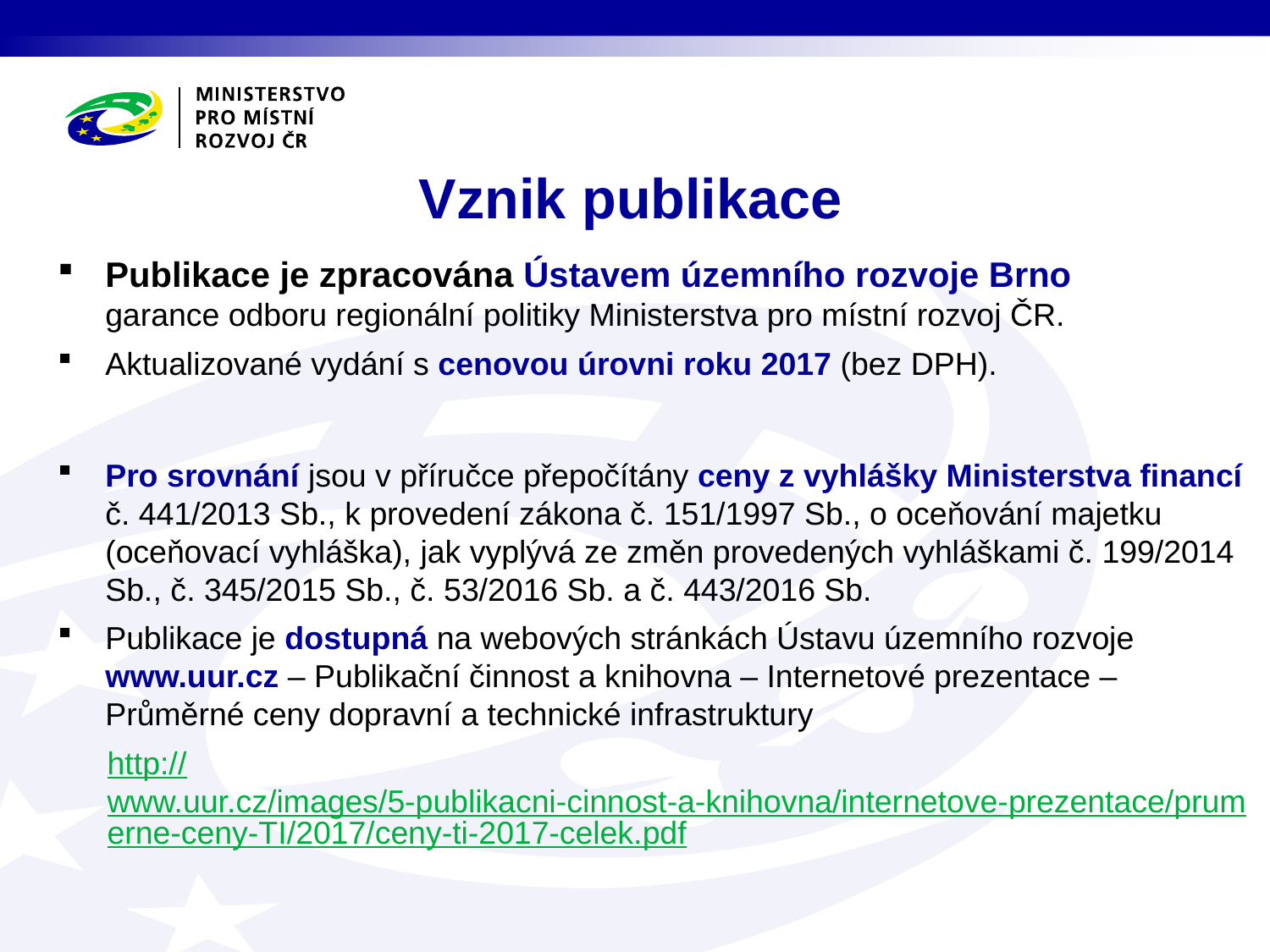

# Vznik publikace
Publikace je zpracována Ústavem územního rozvoje Brno
garance odboru regionální politiky Ministerstva pro místní rozvoj ČR.
Aktualizované vydání s cenovou úrovni roku 2017 (bez DPH).

Pro srovnání jsou v příručce přepočítány ceny z vyhlášky Ministerstva financí
č. 441/2013 Sb., k provedení zákona č. 151/1997 Sb., o oceňování majetku (oceňovací vyhláška), jak vyplývá ze změn provedených vyhláškami č. 199/2014 Sb., č. 345/2015 Sb., č. 53/2016 Sb. a č. 443/2016 Sb.
Publikace je dostupná na webových stránkách Ústavu územního rozvoje
www.uur.cz – Publikační činnost a knihovna – Internetové prezentace – Průměrné ceny dopravní a technické infrastruktury
http://www.uur.cz/images/5-publikacni-cinnost-a-knihovna/internetove-prezentace/prumerne-ceny-TI/2017/ceny-ti-2017-celek.pdf